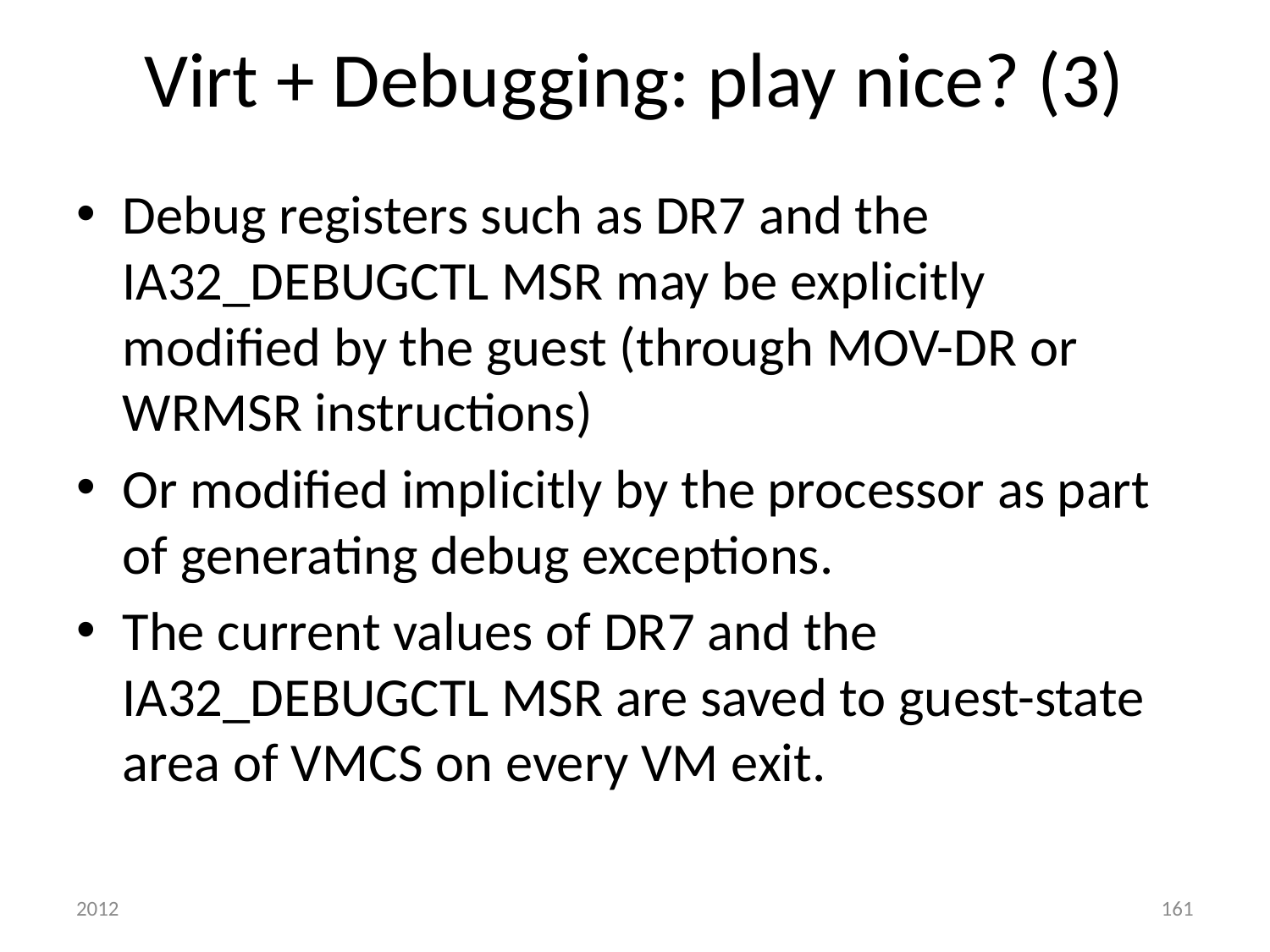

# Virt + Debugging: play nice? (3)
Debug registers such as DR7 and the IA32_DEBUGCTL MSR may be explicitly modified by the guest (through MOV-DR or WRMSR instructions)
Or modified implicitly by the processor as part of generating debug exceptions.
The current values of DR7 and the IA32_DEBUGCTL MSR are saved to guest-state area of VMCS on every VM exit.
2012

161